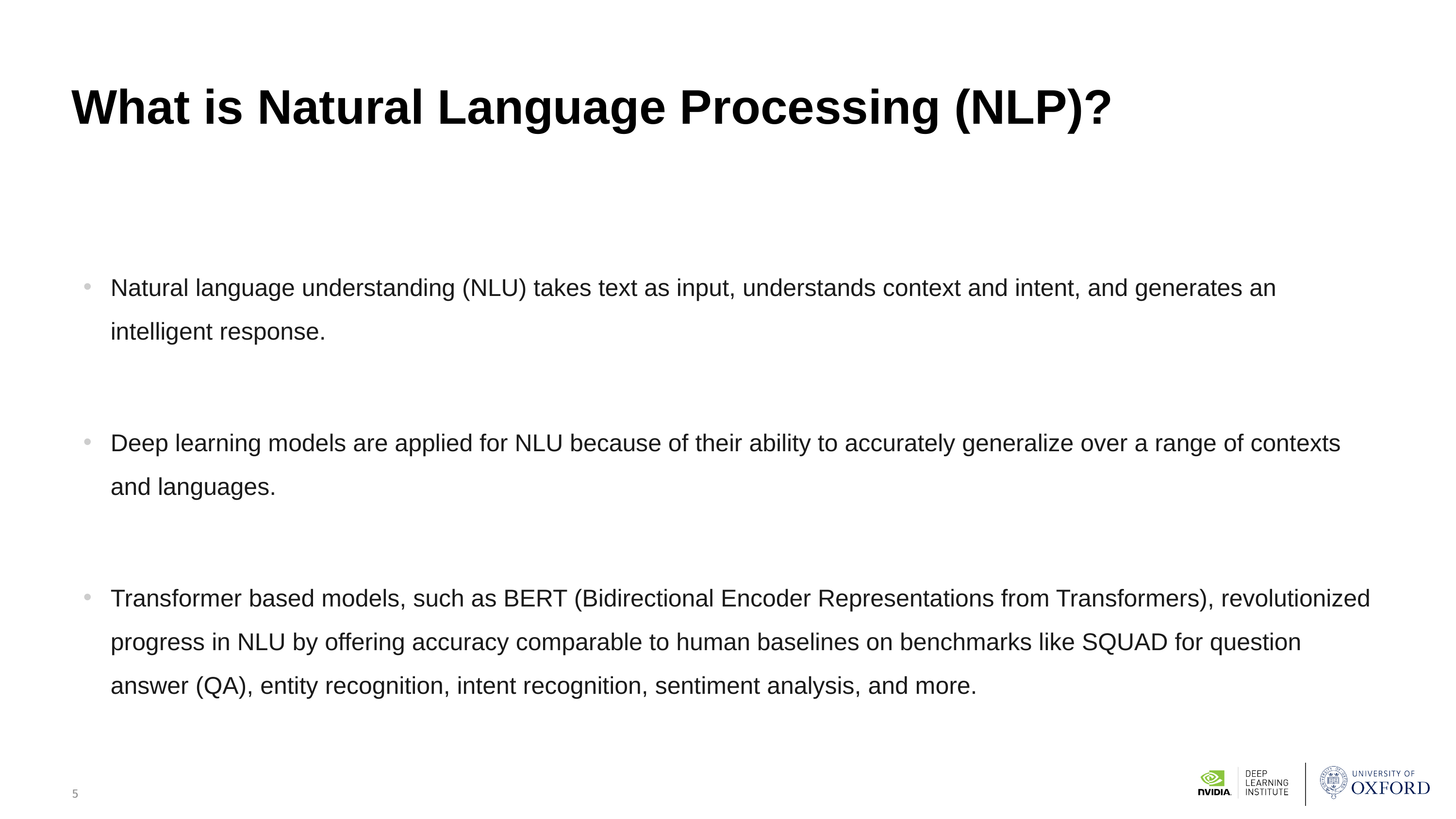

# What is Natural Language Processing (NLP)?
Natural language understanding (NLU) takes text as input, understands context and intent, and generates an intelligent response.

Deep learning models are applied for NLU because of their ability to accurately generalize over a range of contexts and languages.

Transformer based models, such as BERT (Bidirectional Encoder Representations from Transformers), revolutionized progress in NLU by offering accuracy comparable to human baselines on benchmarks like SQUAD for question answer (QA), entity recognition, intent recognition, sentiment analysis, and more.